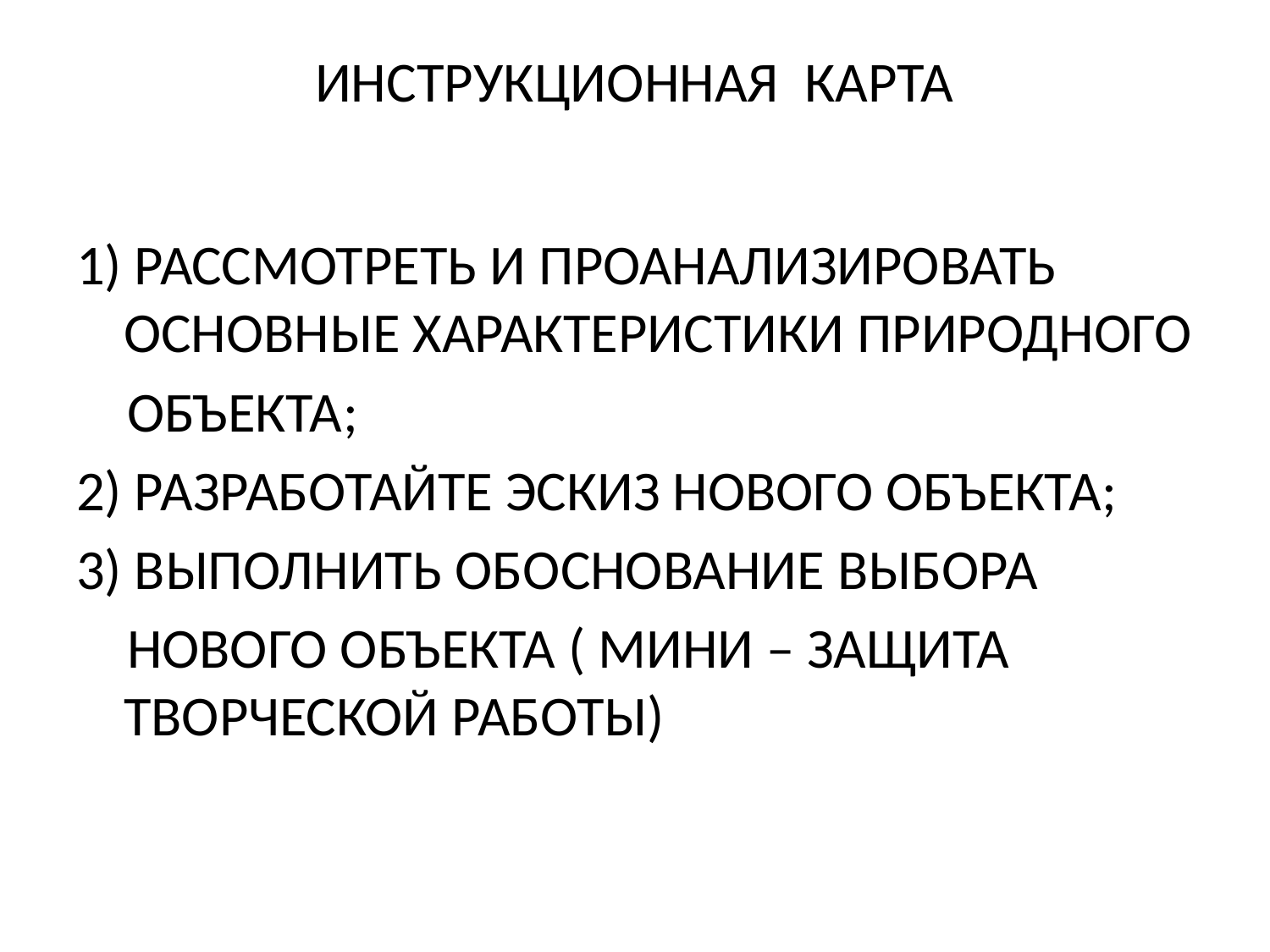

# ИНСТРУКЦИОННАЯ  КАРТА
1) РАССМОТРЕТЬ И ПРОАНАЛИЗИРОВАТЬ ОСНОВНЫЕ ХАРАКТЕРИСТИКИ ПРИРОДНОГО
    ОБЪЕКТА;
2) РАЗРАБОТАЙТЕ ЭСКИЗ НОВОГО ОБЪЕКТА;
3) ВЫПОЛНИТЬ ОБОСНОВАНИЕ ВЫБОРА
    НОВОГО ОБЪЕКТА ( МИНИ – ЗАЩИТА ТВОРЧЕСКОЙ РАБОТЫ)